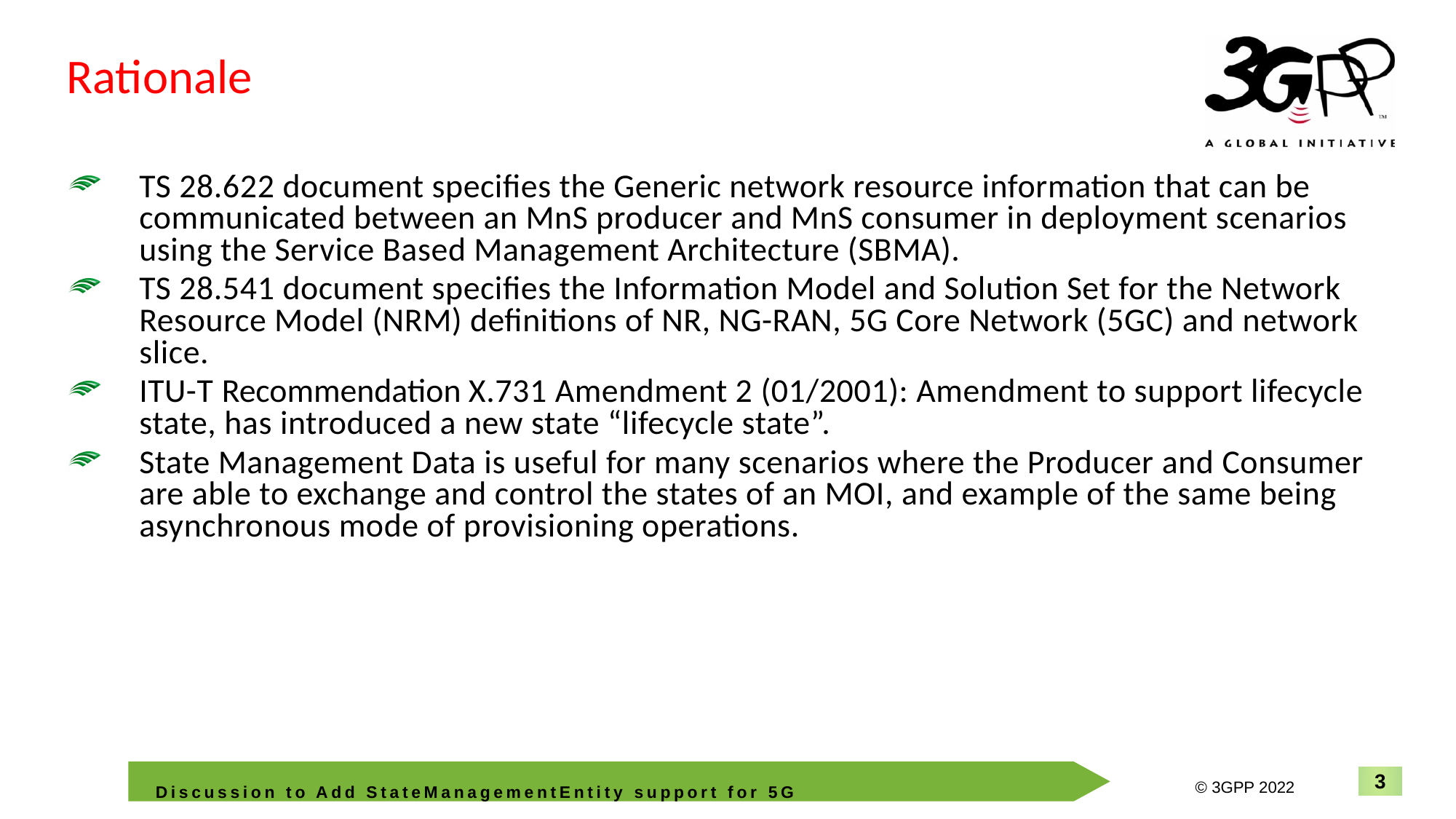

Rationale

TS 28.622 document specifies the Generic network resource information that can be communicated between an MnS producer and MnS consumer in deployment scenarios using the Service Based Management Architecture (SBMA).
TS 28.541 document specifies the Information Model and Solution Set for the Network Resource Model (NRM) definitions of NR, NG-RAN, 5G Core Network (5GC) and network slice.
ITU-T Recommendation X.731 Amendment 2 (01/2001): Amendment to support lifecycle state, has introduced a new state “lifecycle state”.
State Management Data is useful for many scenarios where the Producer and Consumer are able to exchange and control the states of an MOI, and example of the same being asynchronous mode of provisioning operations.